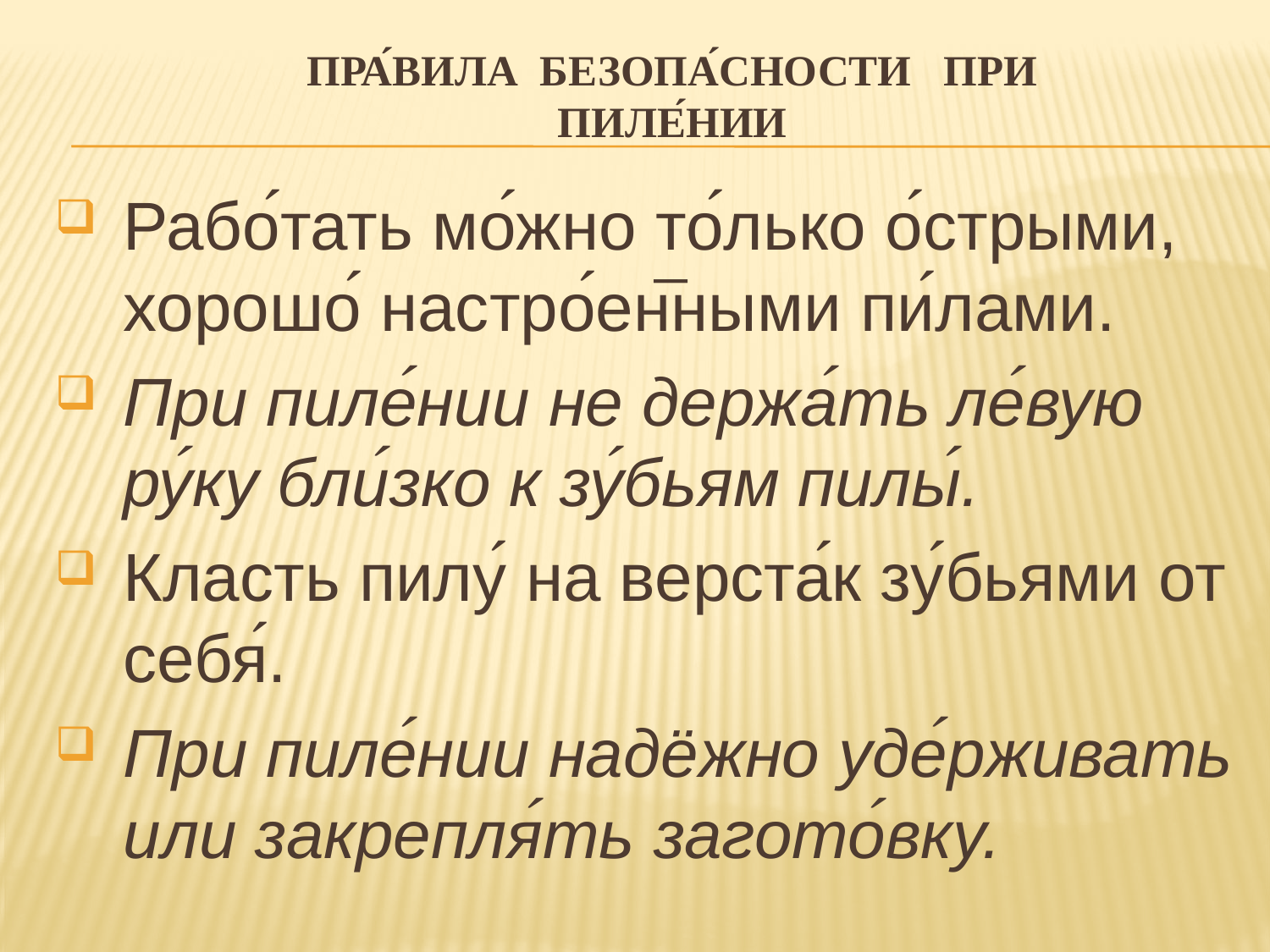

# Пра́вила  безопа́сности   при пиле́нии
Рабо́тать мо́жно то́лько о́стрыми, хорошо́ настро́ен̅ными пи́лами.
При пиле́нии не держа́ть ле́вую ру́ку бли́зко к зу́бьям пилы́.
Класть пилу́ на верста́к зу́бьями от себя́.
При пиле́нии надёжно уде́рживать или закрепля́ть загото́вку.